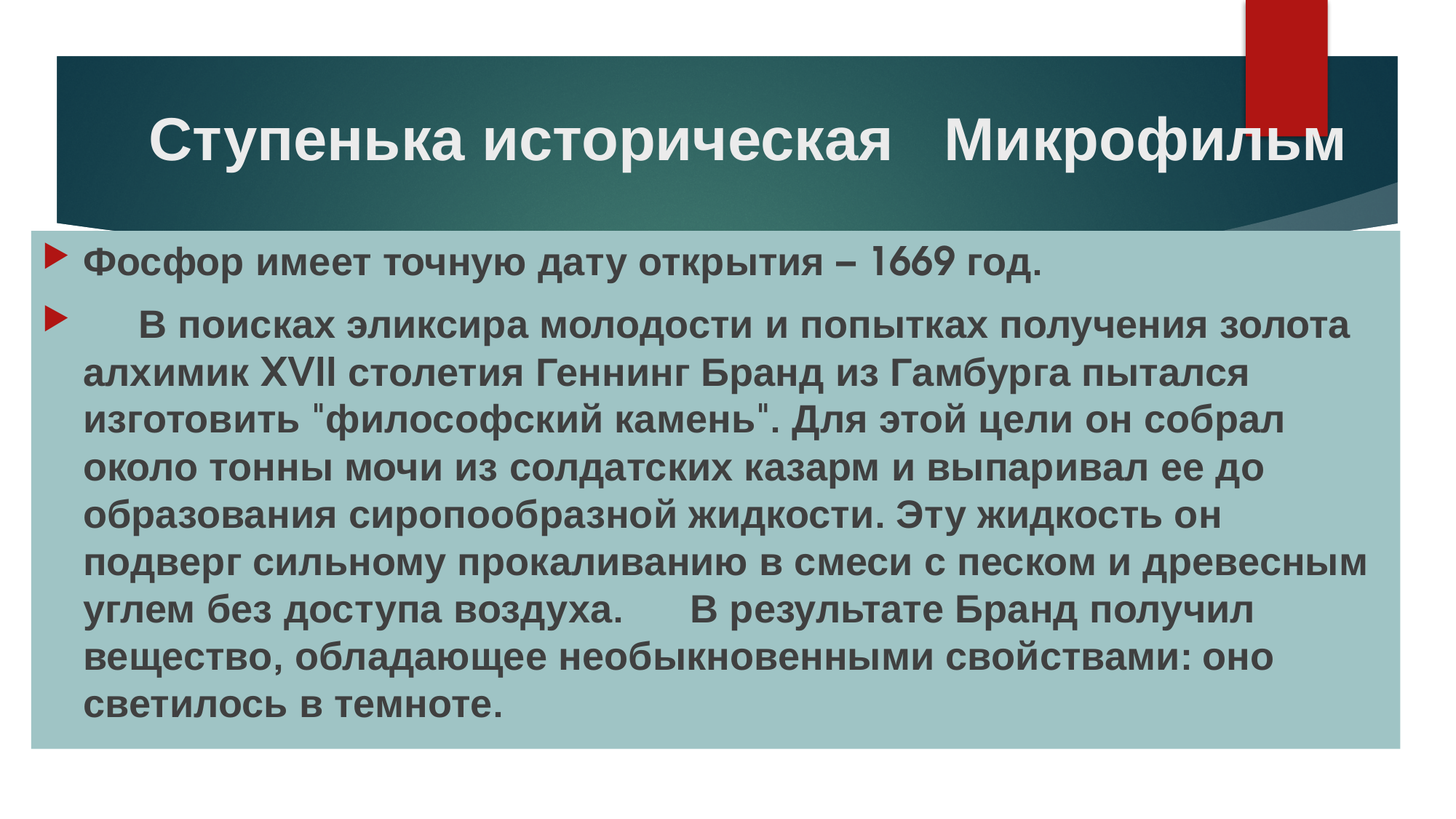

# Ступенька историческая   Микрофильм
Фосфор имеет точную дату открытия – 1669 год.
     В поисках эликсира молодости и попытках получения золота алхимик XVII столетия Геннинг Бранд из Гамбурга пытался изготовить "философский камень". Для этой цели он собрал около тонны мочи из солдатских казарм и выпаривал ее до образования сиропообразной жидкости. Эту жидкость он подверг сильному прокаливанию в смеси с песком и древесным углем без доступа воздуха.      В результате Бранд получил вещество, обладающее необыкновенными свойствами: оно светилось в темноте.